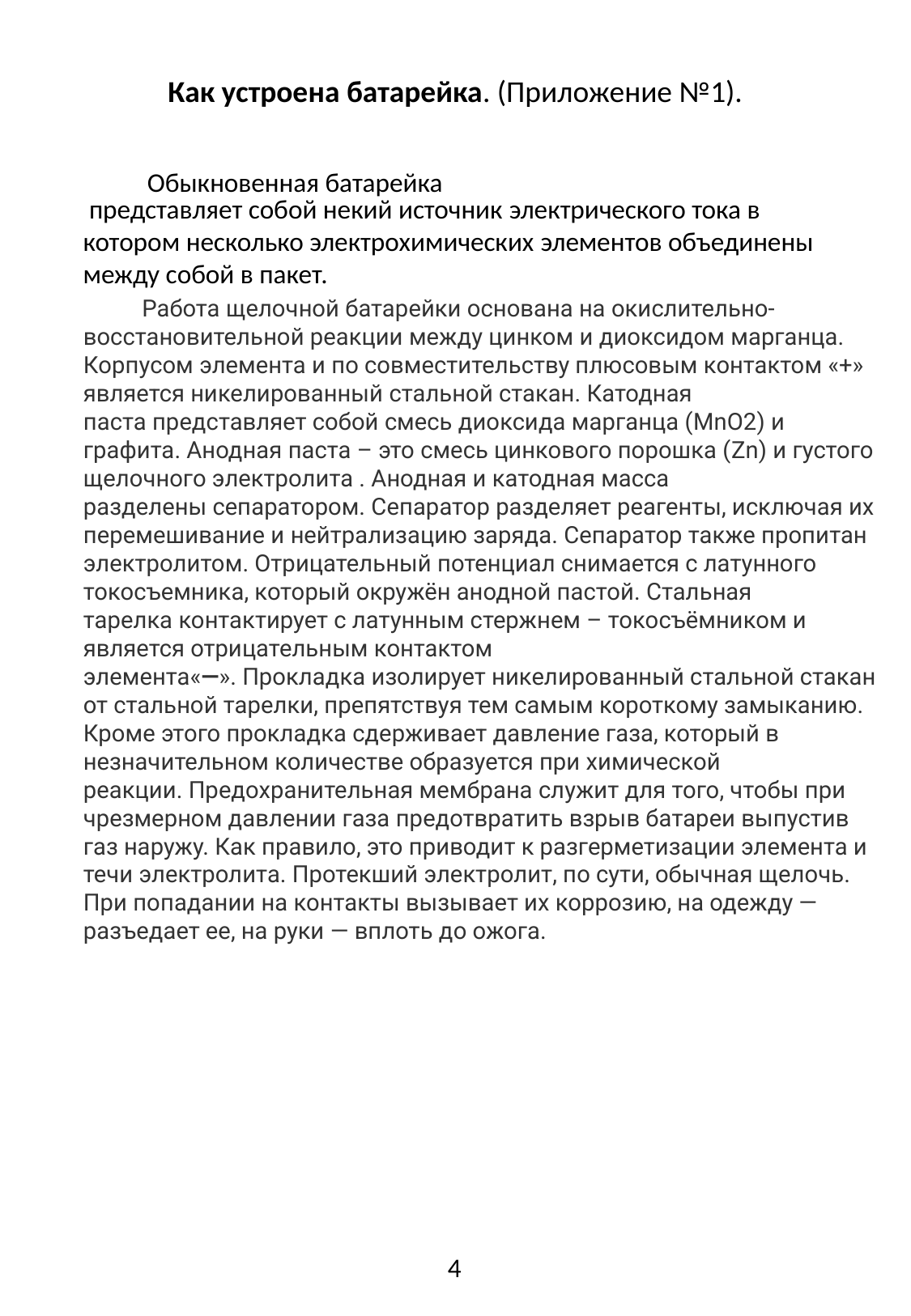

Как устроена батарейка. (Приложение №1).

Обыкновенная батарейка

 представляет собой некий источник электрического тока в котором несколько электрохимических элементов объединены между собой в пакет.

          Работа щелочной батарейки основана на окислительно-восстановительной реакции между цинком и диоксидом марганца. Корпусом элемента и по совместительству плюсовым контактом «+» является никелированный стальной стакан. Катодная паста представляет собой смесь диоксида марганца (MnO2) и графита. Анодная паста – это смесь цинкового порошка (Zn) и густого щелочного электролита . Анодная и катодная масса разделены сепаратором. Сепаратор разделяет реагенты, исключая их перемешивание и нейтрализацию заряда. Сепаратор также пропитан электролитом. Отрицательный потенциал снимается с латунного токосъемника, который окружён анодной пастой. Стальная тарелка контактирует с латунным стержнем – токосъёмником и является отрицательным контактом
элемента«—». Прокладка изолирует никелированный стальной стакан от стальной тарелки, препятствуя тем самым короткому замыканию. Кроме этого прокладка сдерживает давление газа, который в незначительном количестве образуется при химической реакции. Предохранительная мембрана служит для того, чтобы при чрезмерном давлении газа предотвратить взрыв батареи выпустив газ наружу. Как правило, это приводит к разгерметизации элемента и течи электролита. Протекший электролит, по сути, обычная щелочь. При попадании на контакты вызывает их коррозию, на одежду — разъедает ее, на руки — вплоть до ожога.
4